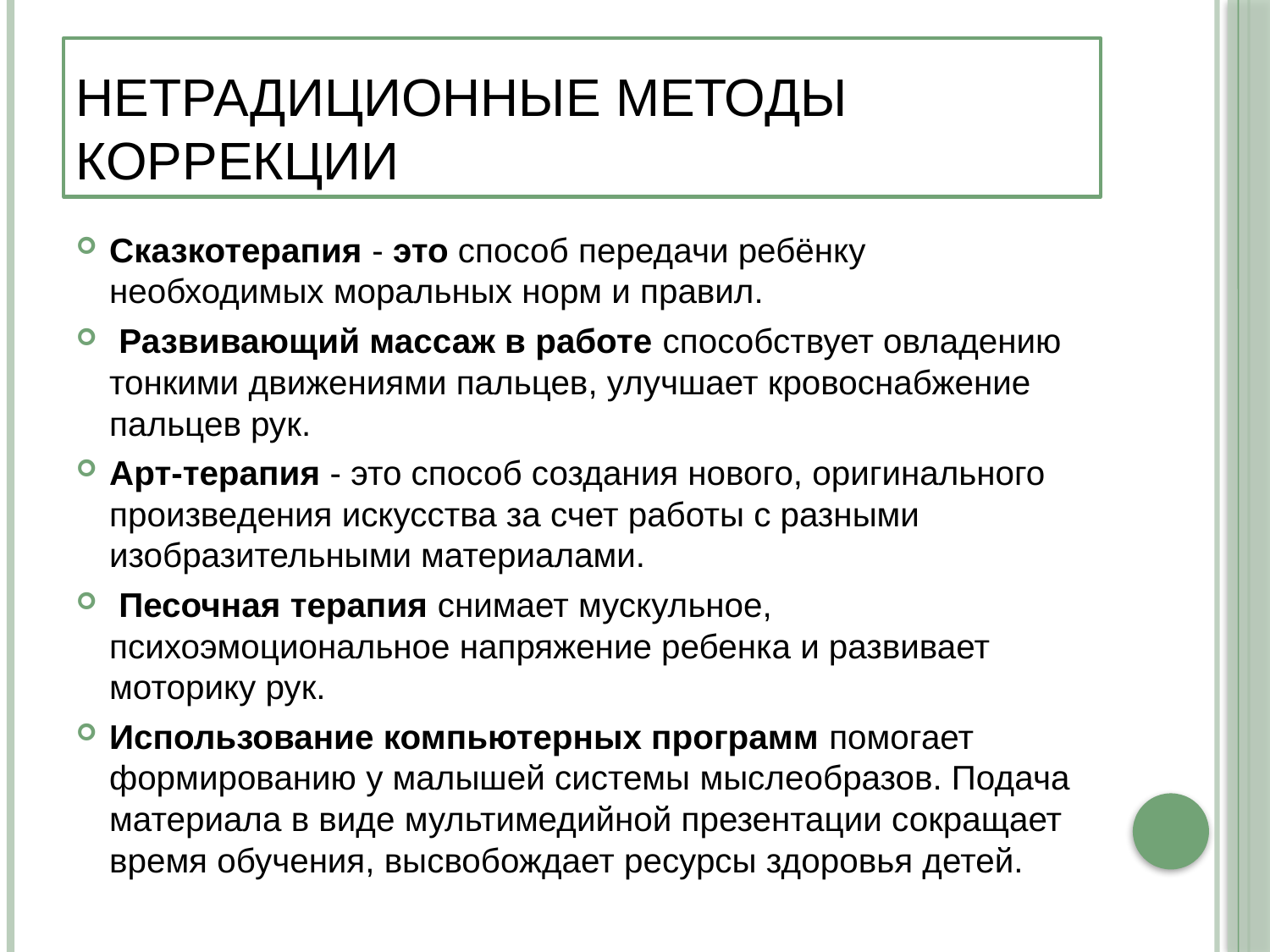

# Нетрадиционные методы коррекции
Сказкотерапия - это способ передачи ребёнку необходимых моральных норм и правил.
 Развивающий массаж в работе способствует овладению тонкими движениями пальцев, улучшает кровоснабжение пальцев рук.
Арт-терапия - это способ создания нового, оригинального произведения искусства за счет работы с разными изобразительными материалами.
 Песочная терапия снимает мускульное, психоэмоциональное напряжение ребенка и развивает моторику рук.
Использование компьютерных программ помогает формированию у малышей системы мыслеобразов. Подача материала в виде мультимедийной презентации сокращает время обучения, высвобождает ресурсы здоровья детей.